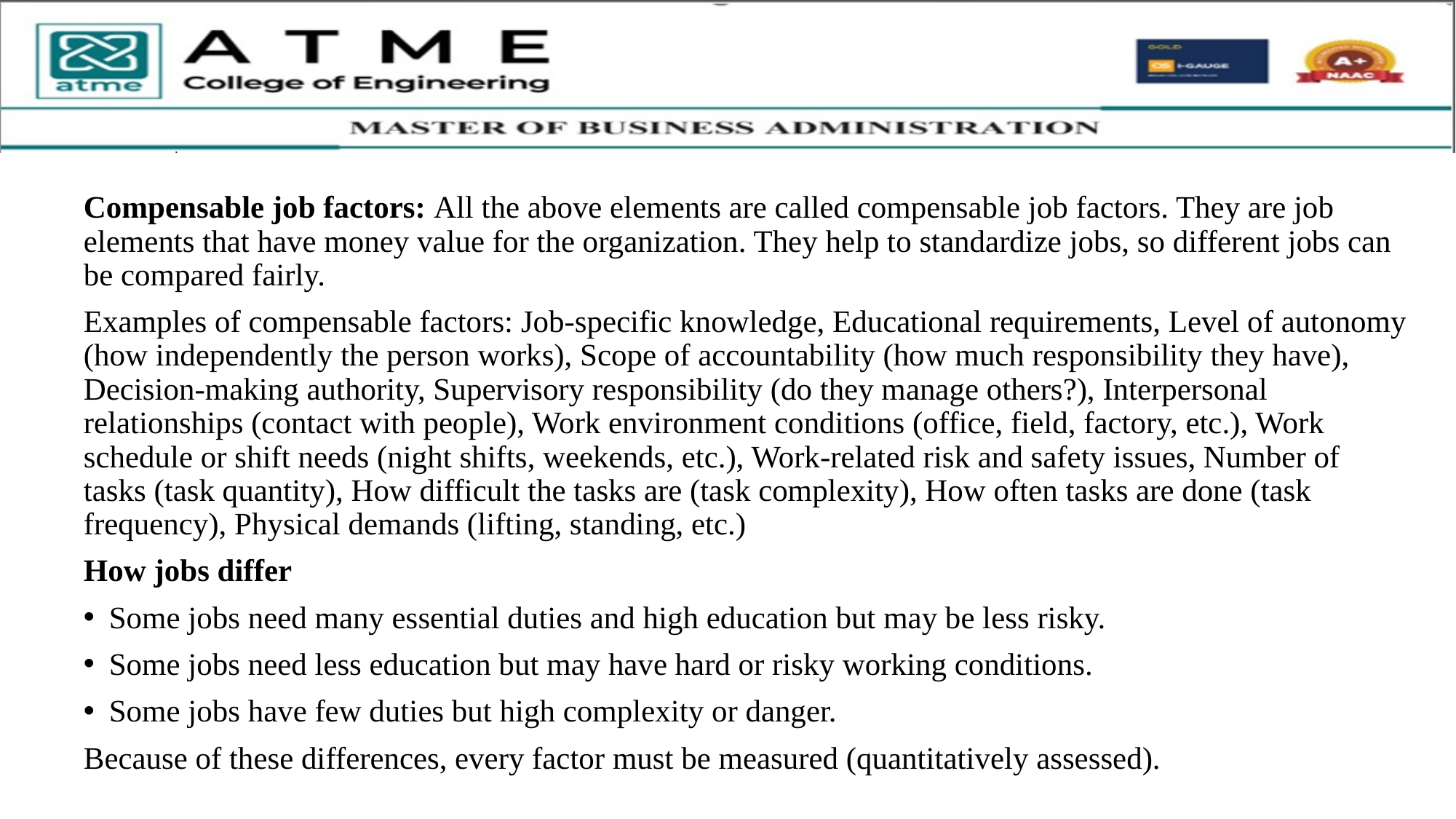

Compensable job factors: All the above elements are called compensable job factors. They are job elements that have money value for the organization. They help to standardize jobs, so different jobs can be compared fairly.
Examples of compensable factors: Job-specific knowledge, Educational requirements, Level of autonomy (how independently the person works), Scope of accountability (how much responsibility they have), Decision-making authority, Supervisory responsibility (do they manage others?), Interpersonal relationships (contact with people), Work environment conditions (office, field, factory, etc.), Work schedule or shift needs (night shifts, weekends, etc.), Work-related risk and safety issues, Number of tasks (task quantity), How difficult the tasks are (task complexity), How often tasks are done (task frequency), Physical demands (lifting, standing, etc.)
How jobs differ
Some jobs need many essential duties and high education but may be less risky.
Some jobs need less education but may have hard or risky working conditions.
Some jobs have few duties but high complexity or danger.
Because of these differences, every factor must be measured (quantitatively assessed).